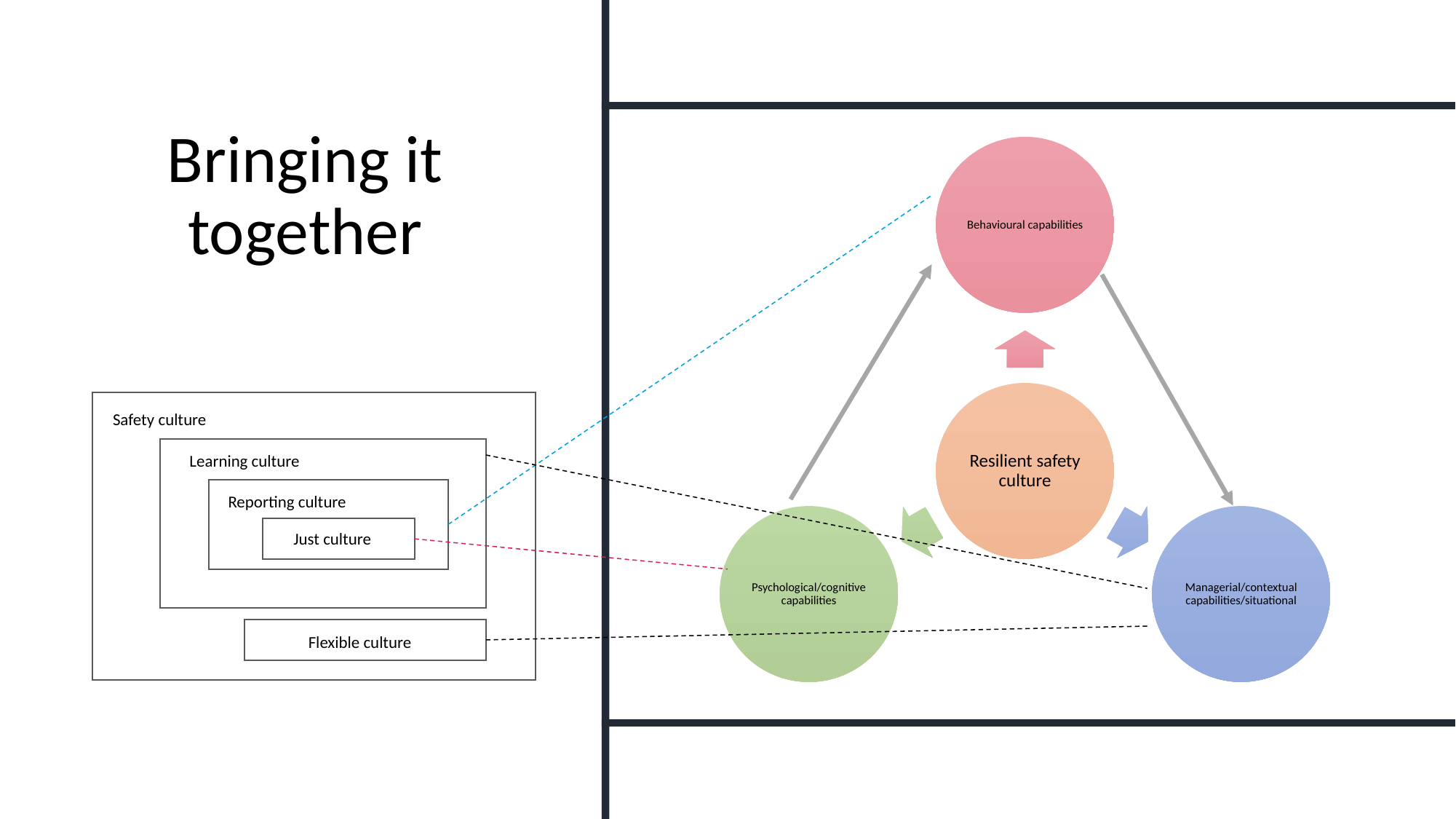

Bringing it together
Resilient safety culture

Behavioural capabilities

Managerial/contextual capabilities/situational

Psychological/cognitive capabilities

Safety culture

Learning culture

Reporting culture

Just culture

Flexible culture